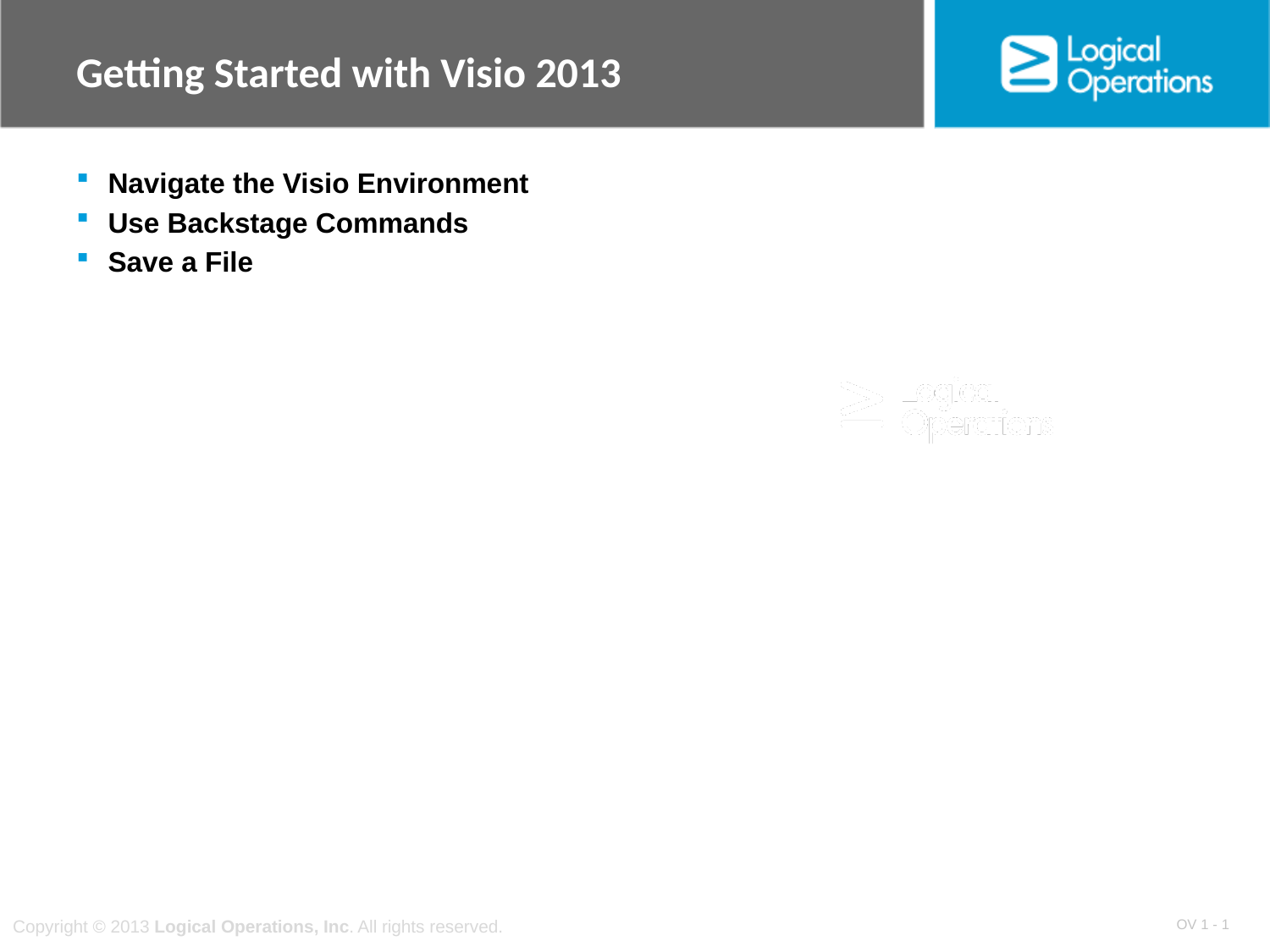

# Getting Started with Visio 2013
Navigate the Visio Environment
Use Backstage Commands
Save a File